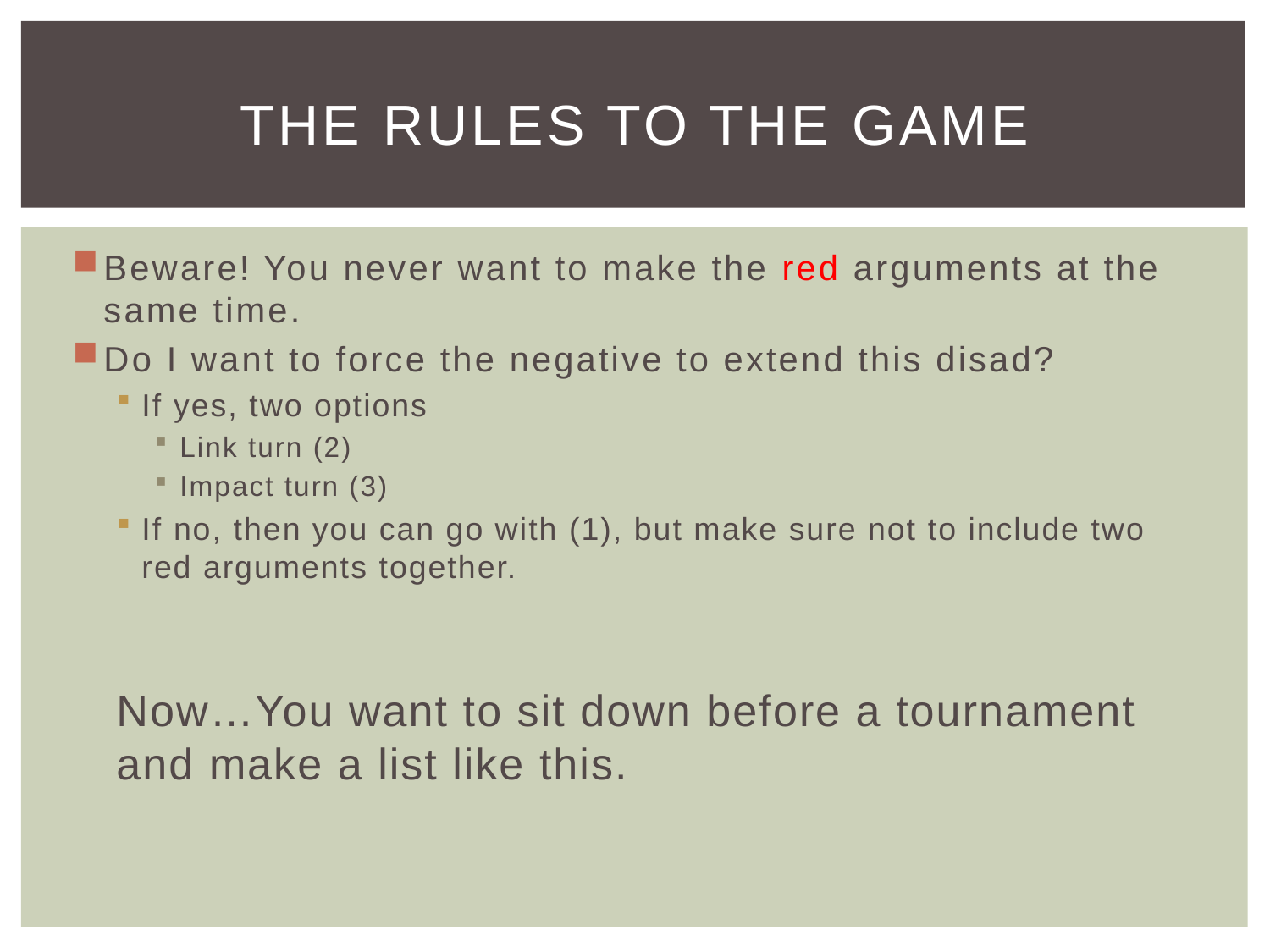

# The Rules to the Game
Beware! You never want to make the red arguments at the same time.
Do I want to force the negative to extend this disad?
If yes, two options
Link turn (2)
Impact turn (3)
If no, then you can go with (1), but make sure not to include two red arguments together.

Now…You want to sit down before a tournament and make a list like this.